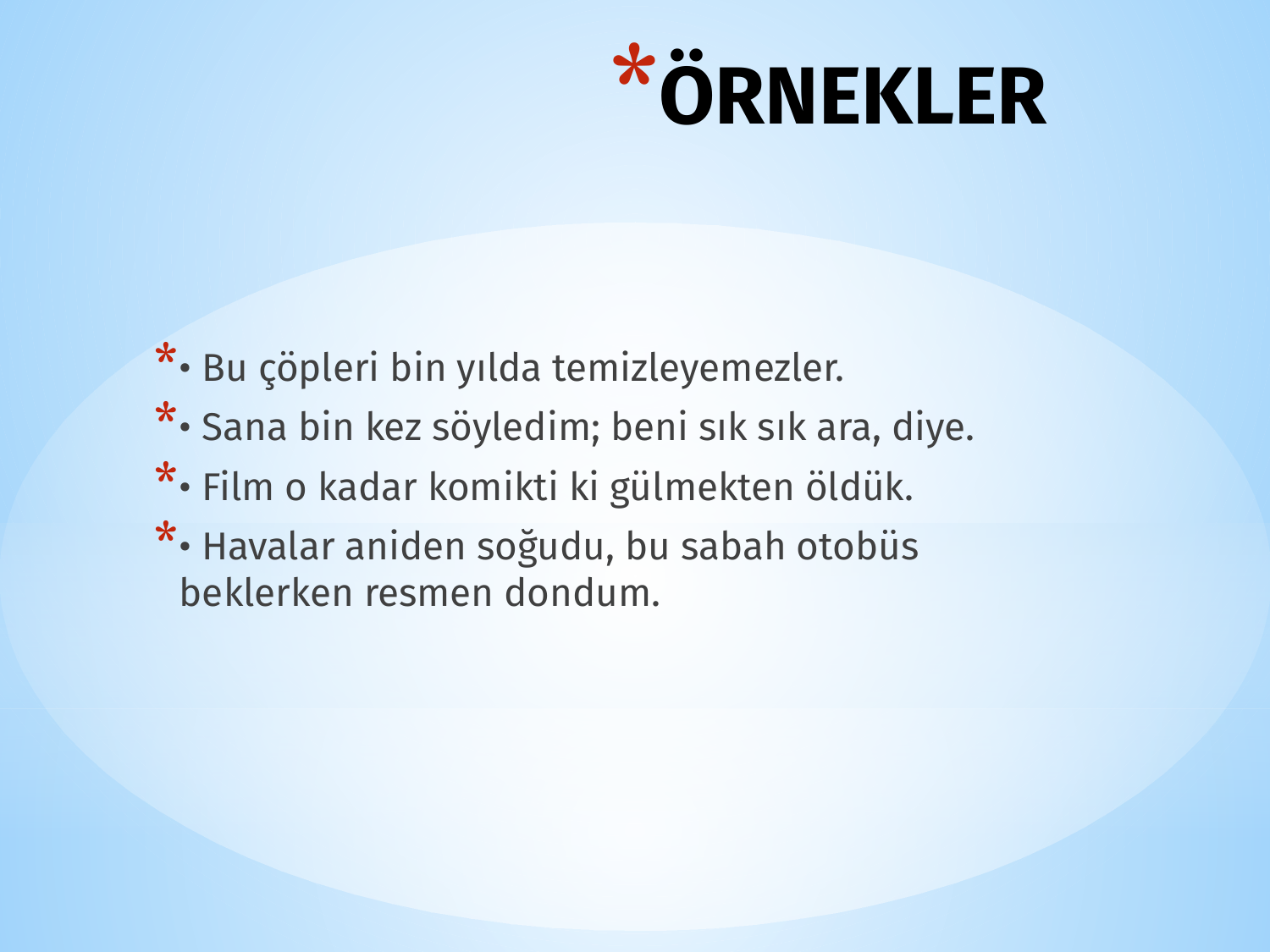

# ÖRNEKLER
• Bu çöpleri bin yılda temizleyemezler.
• Sana bin kez söyledim; beni sık sık ara, diye.
• Film o kadar komikti ki gülmekten öldük.
• Havalar aniden soğudu, bu sabah otobüs beklerken resmen dondum.